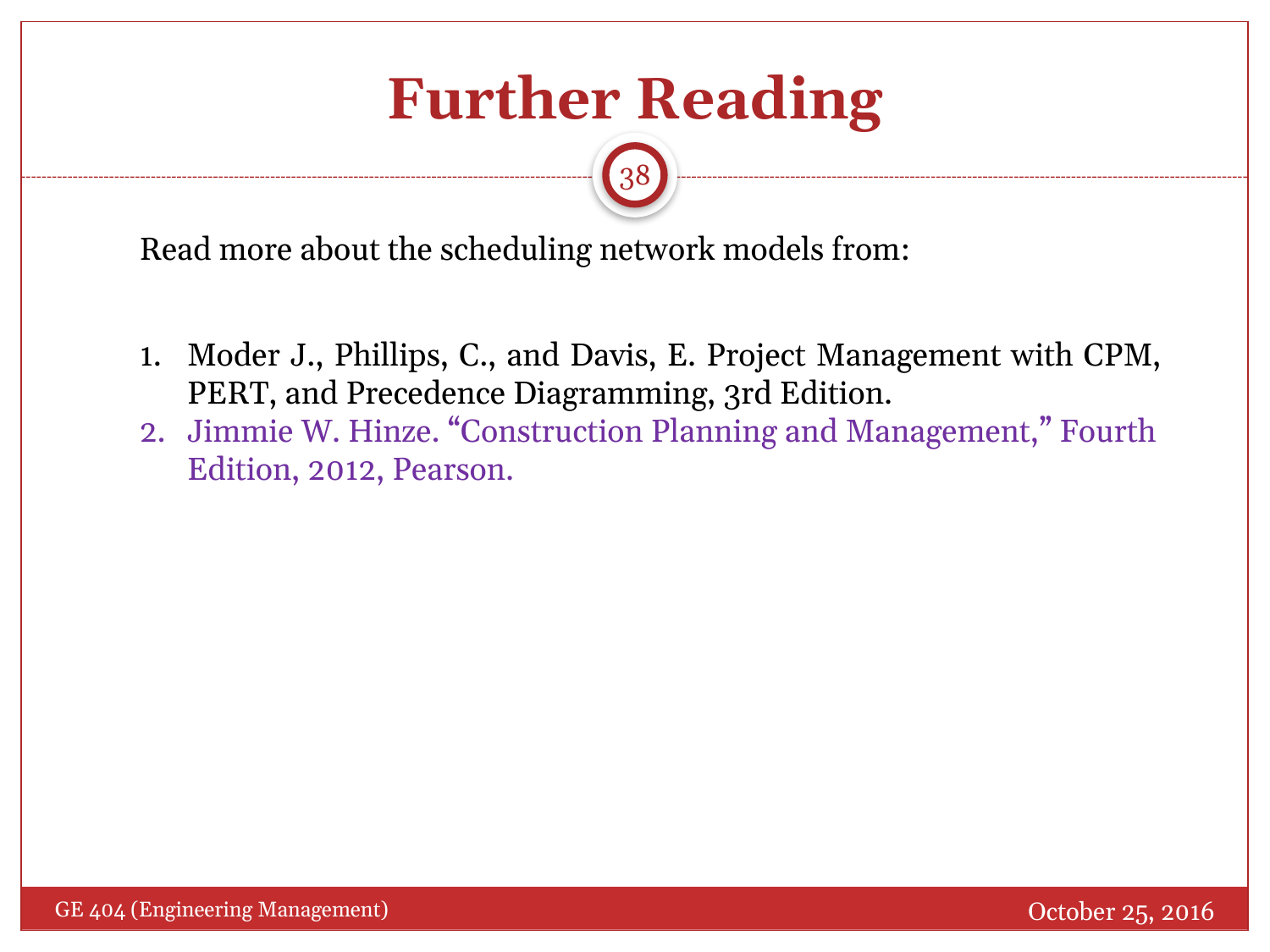

# Further Reading
38
Read more about the scheduling network models from:
Moder J., Phillips, C., and Davis, E. Project Management with CPM, PERT, and Precedence Diagramming, 3rd Edition.
Jimmie W. Hinze. “Construction Planning and Management,” Fourth Edition, 2012, Pearson.

October 25, 2016
GE 404 (Engineering Management)